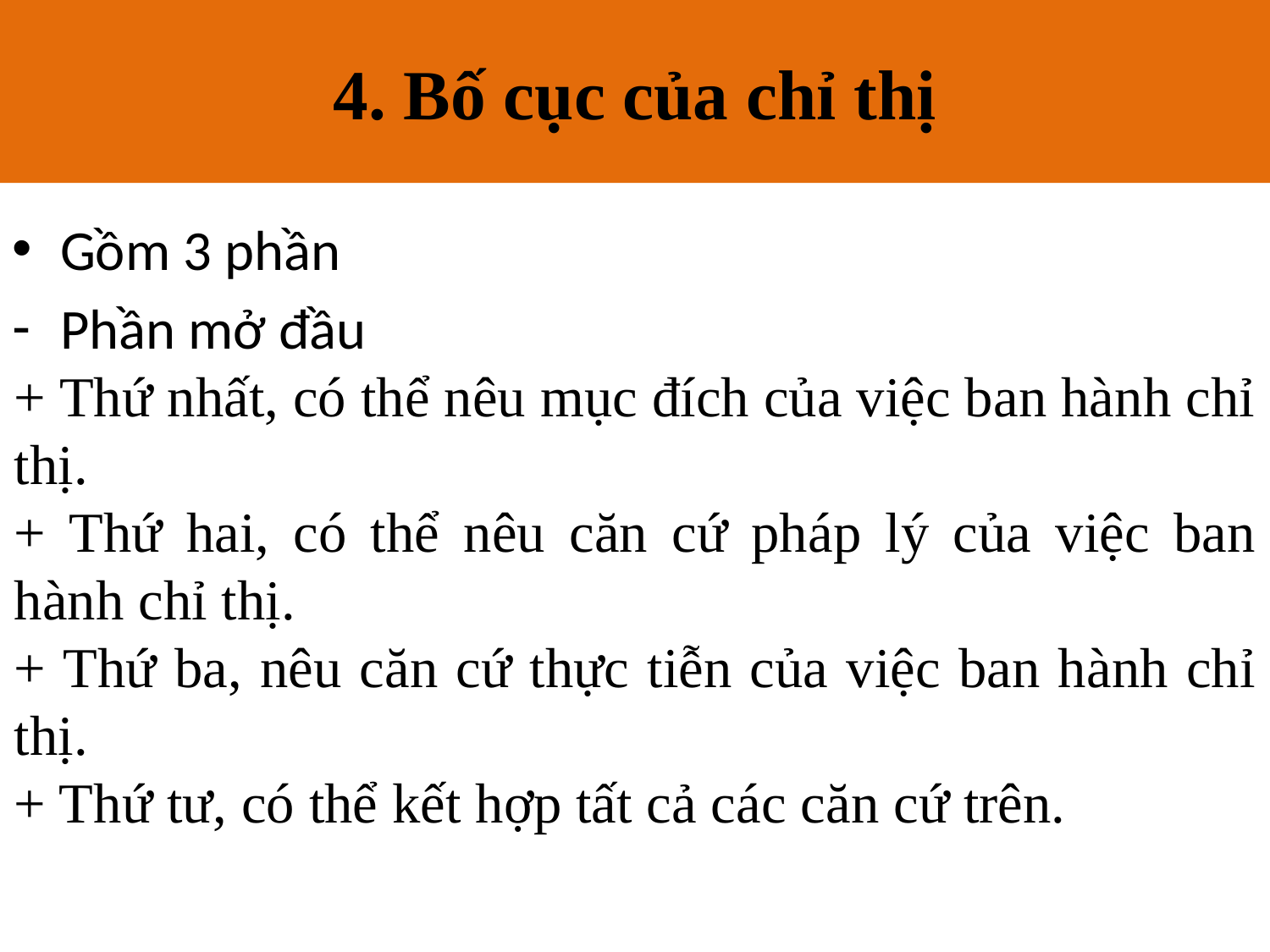

# 4. Bố cục của chỉ thị
Gồm 3 phần
Phần mở đầu
+ Thứ nhất, có thể nêu mục đích của việc ban hành chỉ thị.
+ Thứ hai, có thể nêu căn cứ pháp lý của việc ban hành chỉ thị.
+ Thứ ba, nêu căn cứ thực tiễn của việc ban hành chỉ thị.
+ Thứ tư, có thể kết hợp tất cả các căn cứ trên.